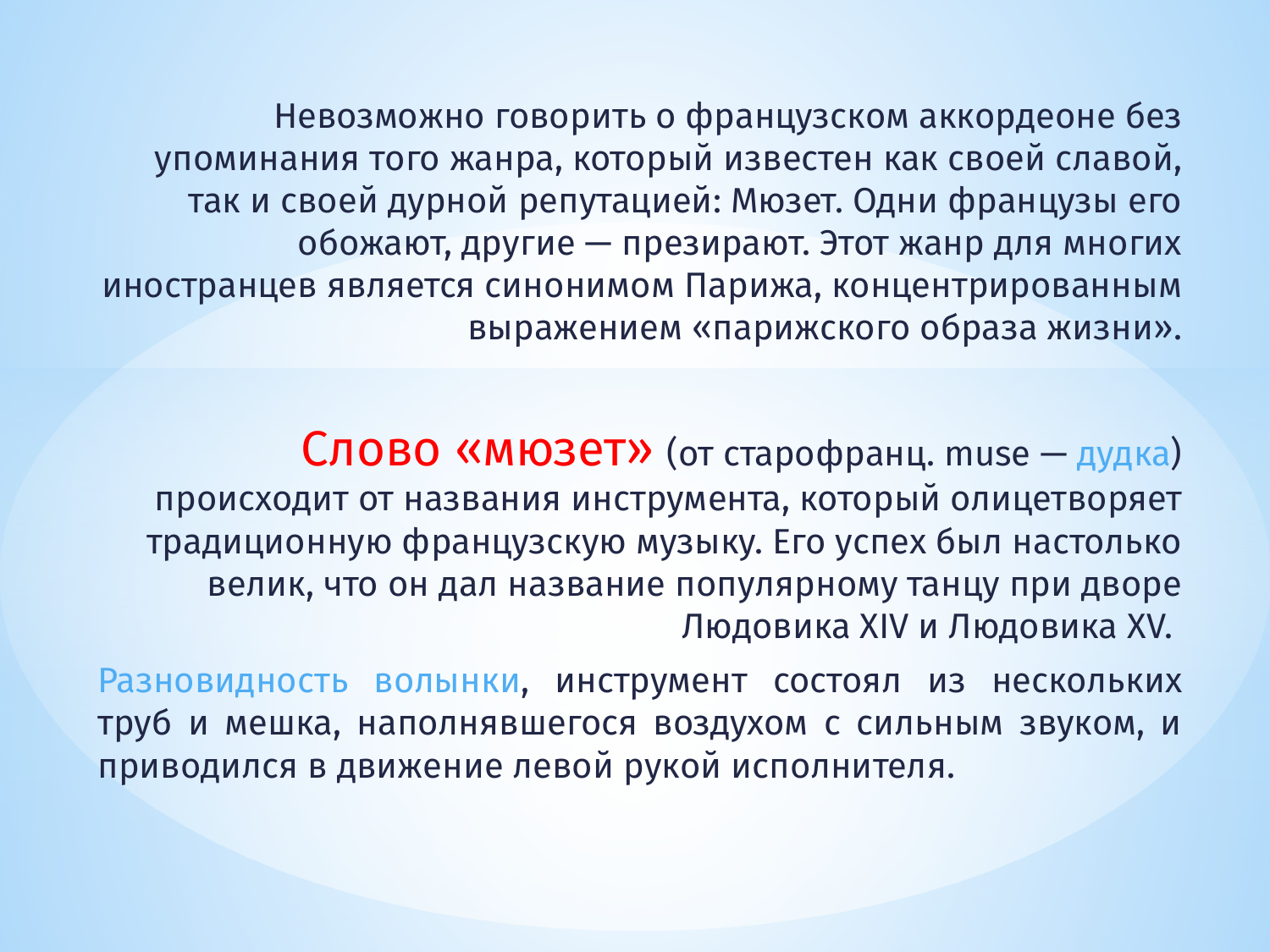

Невозможно говорить о французском аккордеоне без упоминания того жанра, который известен как своей славой, так и своей дурной репутацией: Мюзет. Одни французы его обожают, другие — презирают. Этот жанр для многих иностранцев является синонимом Парижа, концентрированным выражением «парижского образа жизни».

Слово «мюзет» (от старофранц. muse — дудка) происходит от названия инструмента, который олицетворяет традиционную французскую музыку. Его успех был настолько велик, что он дал название популярному танцу при дворе Людовика XIV и Людовика XV.
Разновидность волынки, инструмент состоял из нескольких труб и мешка, наполнявшегося воздухом с сильным звуком, и приводился в движение левой рукой исполнителя.